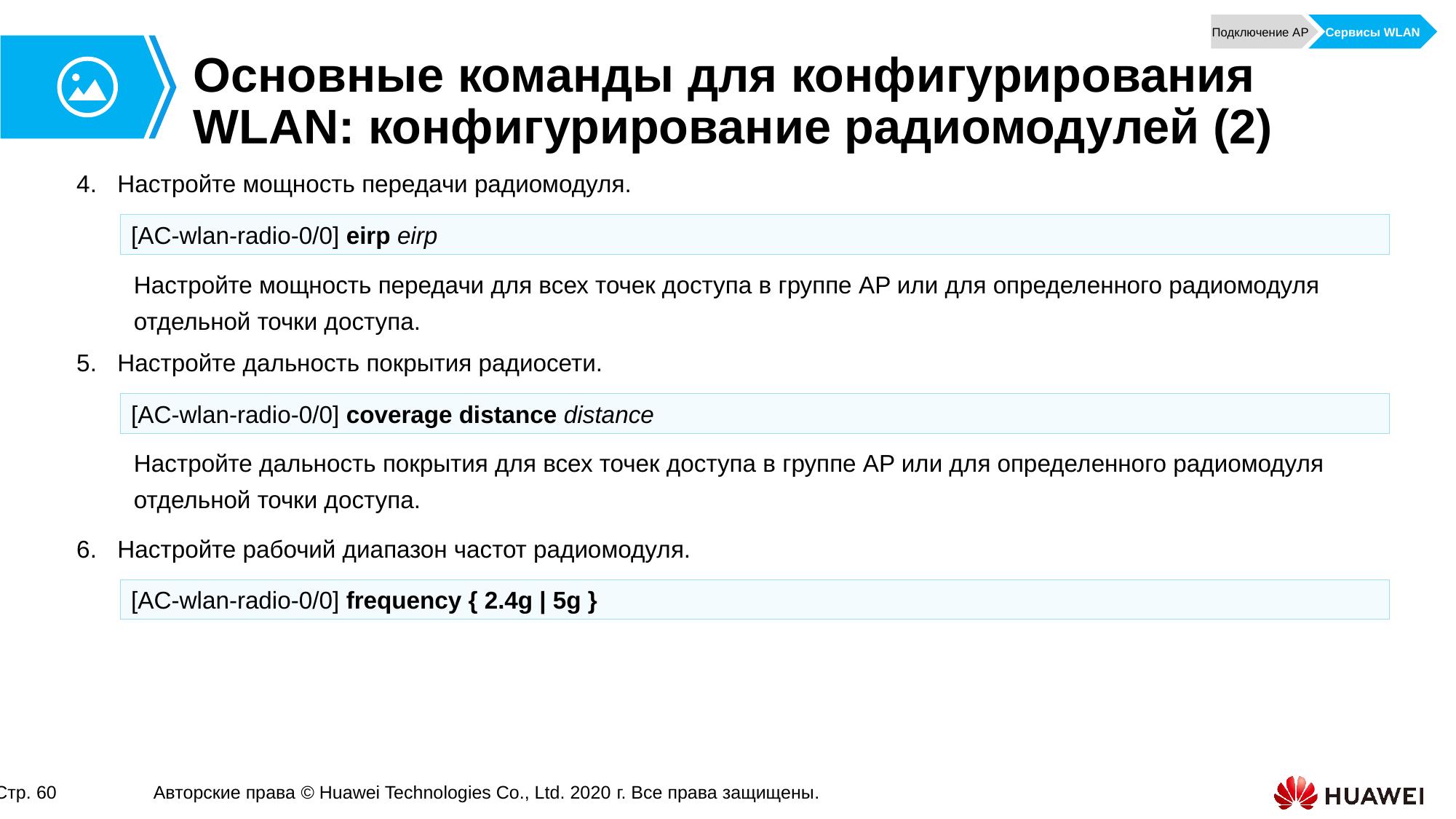

Подключение AP
Сервисы WLAN
# Основные команды для конфигурирования WLAN: конфигурирование радиомодулей (2)
Настройте мощность передачи радиомодуля.
[AC-wlan-radio-0/0] eirp eirp
Настройте мощность передачи для всех точек доступа в группе AP или для определенного радиомодуля отдельной точки доступа.
Настройте дальность покрытия радиосети.
[AC-wlan-radio-0/0] coverage distance distance
Настройте дальность покрытия для всех точек доступа в группе AP или для определенного радиомодуля отдельной точки доступа.
Настройте рабочий диапазон частот радиомодуля.
[AC-wlan-radio-0/0] frequency { 2.4g | 5g }